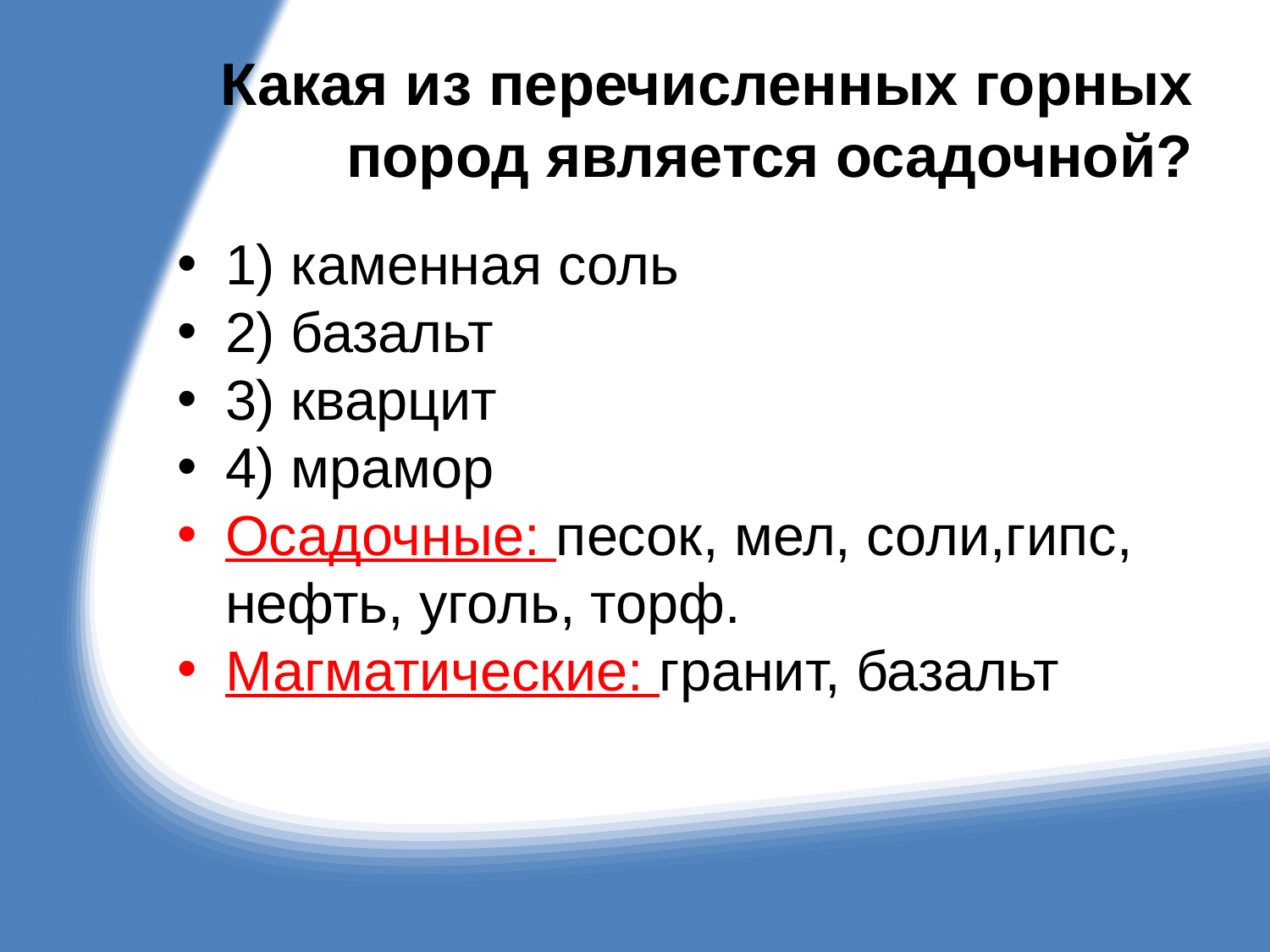

# Какая из перечисленных горных пород является осадочной?
1) каменная соль
2) базальт
3) кварцит
4) мрамор
Осадочные: песок, мел, соли,гипс, нефть, уголь, торф.
Магматические: гранит, базальт